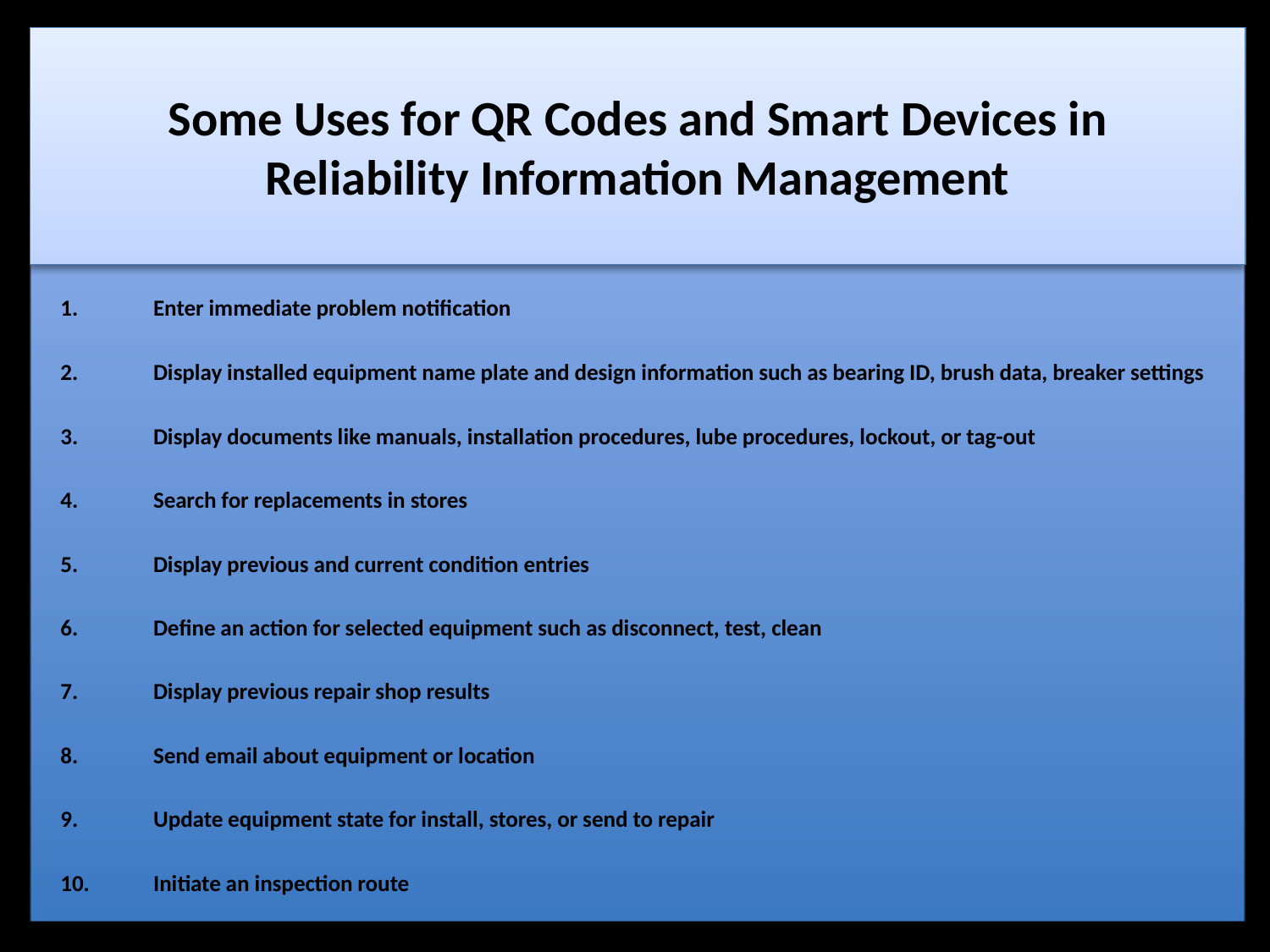

# Some Uses for QR Codes and Smart Devices in Reliability Information Management
Enter immediate problem notification

Display installed equipment name plate and design information such as bearing ID, brush data, breaker settings

Display documents like manuals, installation procedures, lube procedures, lockout, or tag-out

Search for replacements in stores

Display previous and current condition entries

Define an action for selected equipment such as disconnect, test, clean

Display previous repair shop results

Send email about equipment or location

Update equipment state for install, stores, or send to repair

Initiate an inspection route